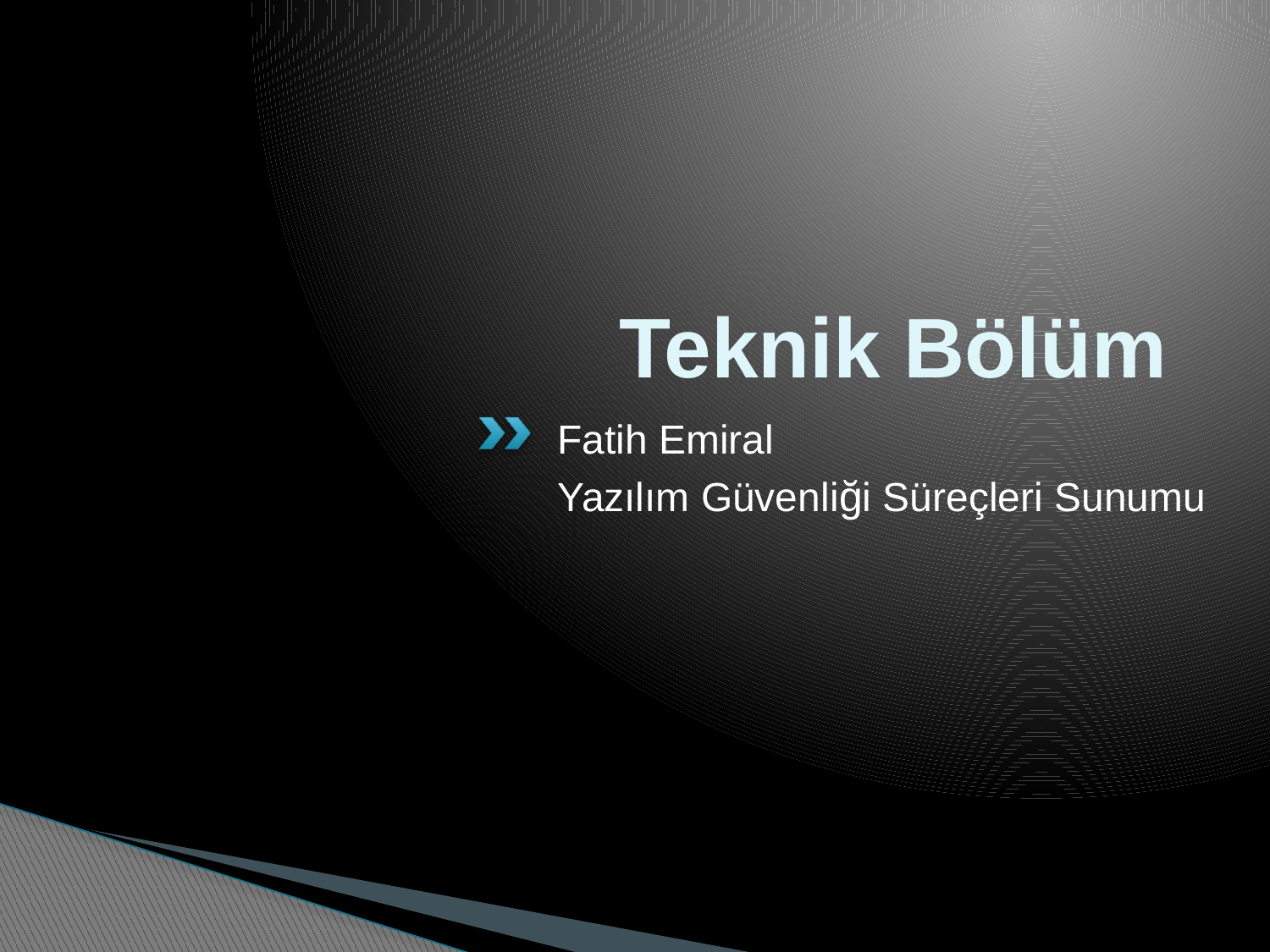

# Teknik Bölüm
Fatih Emiral
Yazılım Güvenliği Süreçleri Sunumu